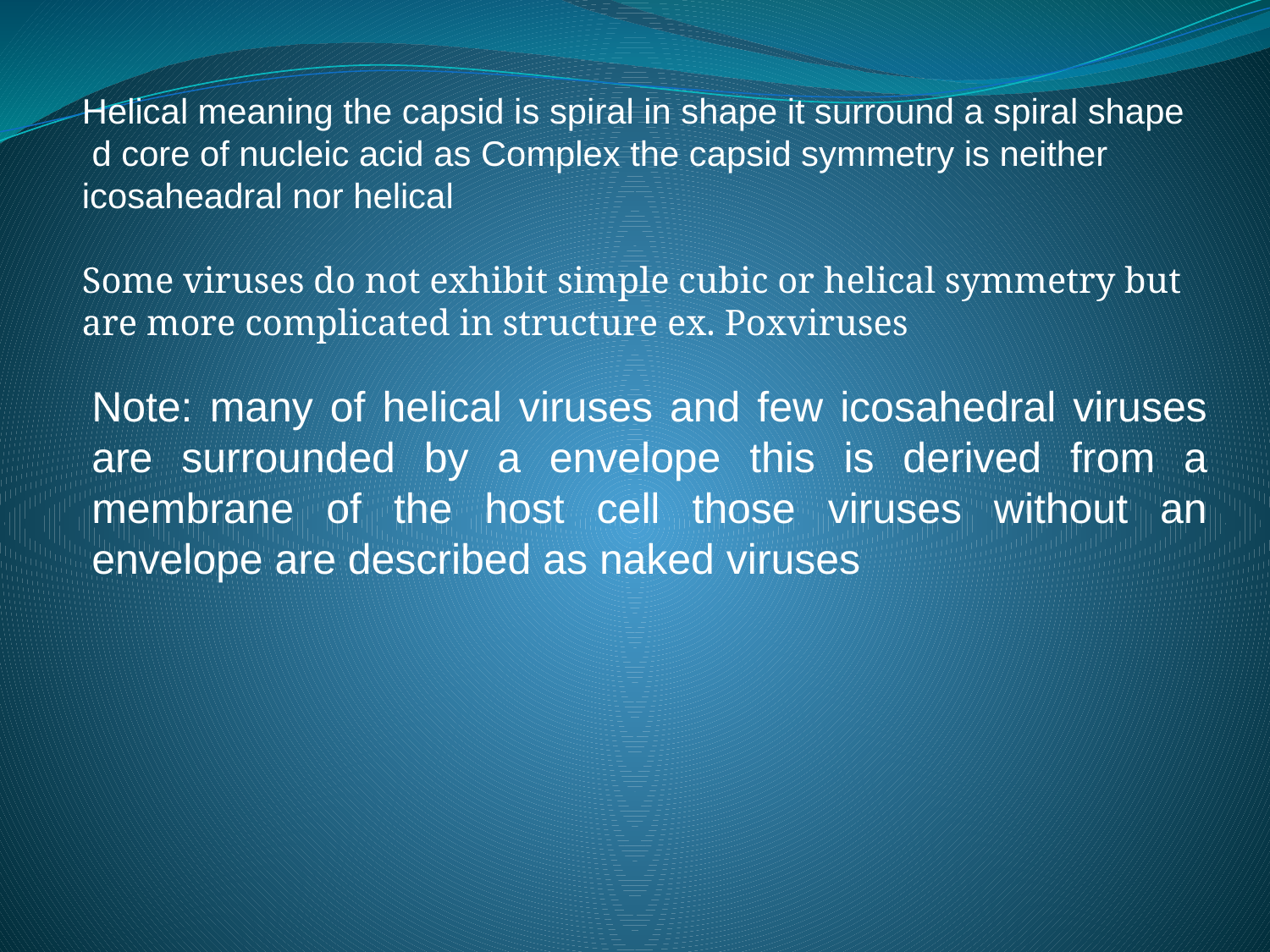

Helical meaning the capsid is spiral in shape it surround a spiral shape
 d core of nucleic acid as Complex the capsid symmetry is neither
icosaheadral nor helical

Some viruses do not exhibit simple cubic or helical symmetry but are more complicated in structure ex. Poxviruses

Note: many of helical viruses and few icosahedral viruses are surrounded by a envelope this is derived from a membrane of the host cell those viruses without an envelope are described as naked viruses